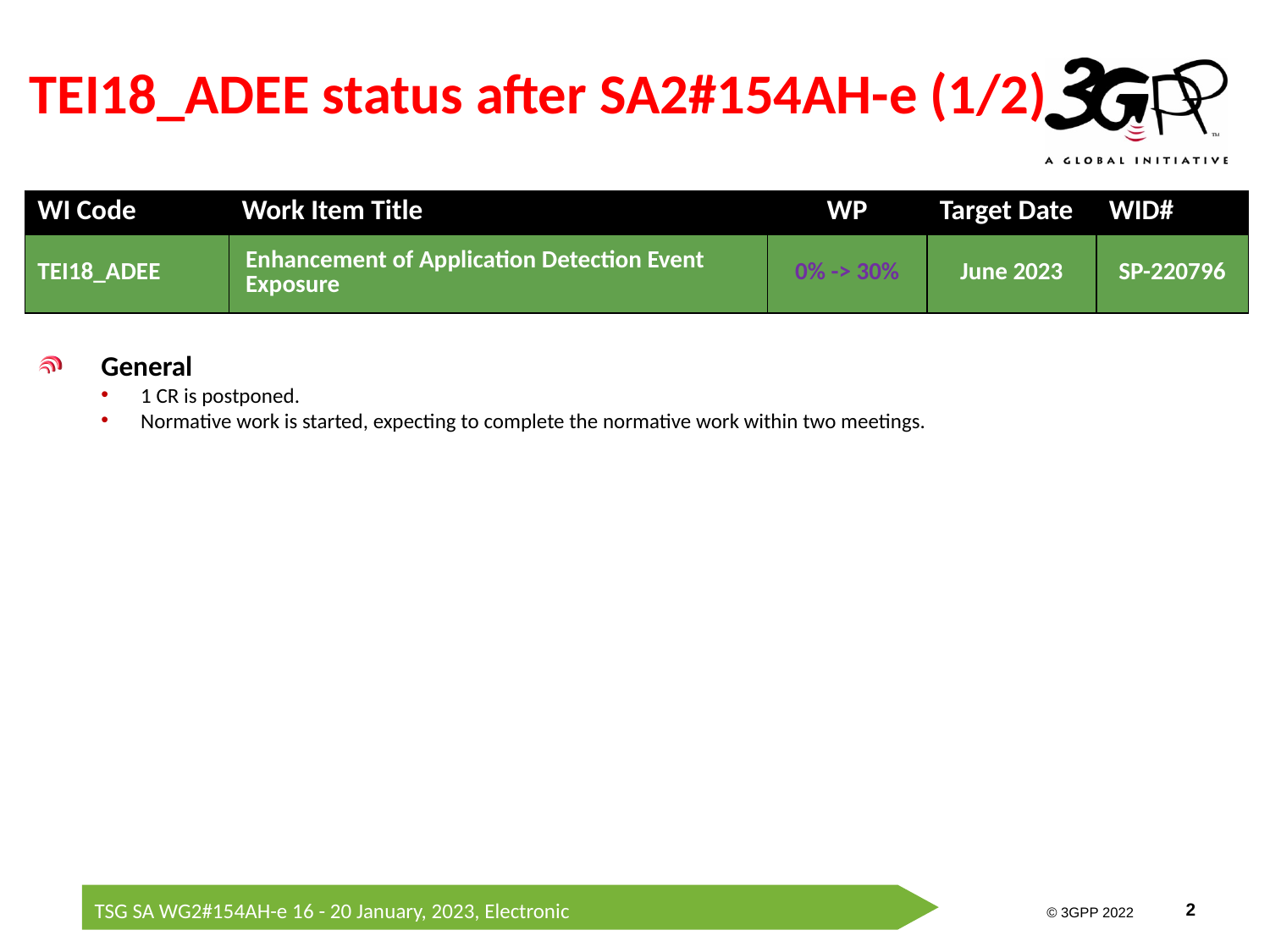

# TEI18_ADEE status after SA2#154AH-e (1/2)
| WI Code | Work Item Title | WP | Target Date | WID# |
| --- | --- | --- | --- | --- |
| TEI18\_ADEE | Enhancement of Application Detection Event Exposure | 0% -> 30% | June 2023 | SP-220796 |
General
1 CR is postponed.
Normative work is started, expecting to complete the normative work within two meetings.